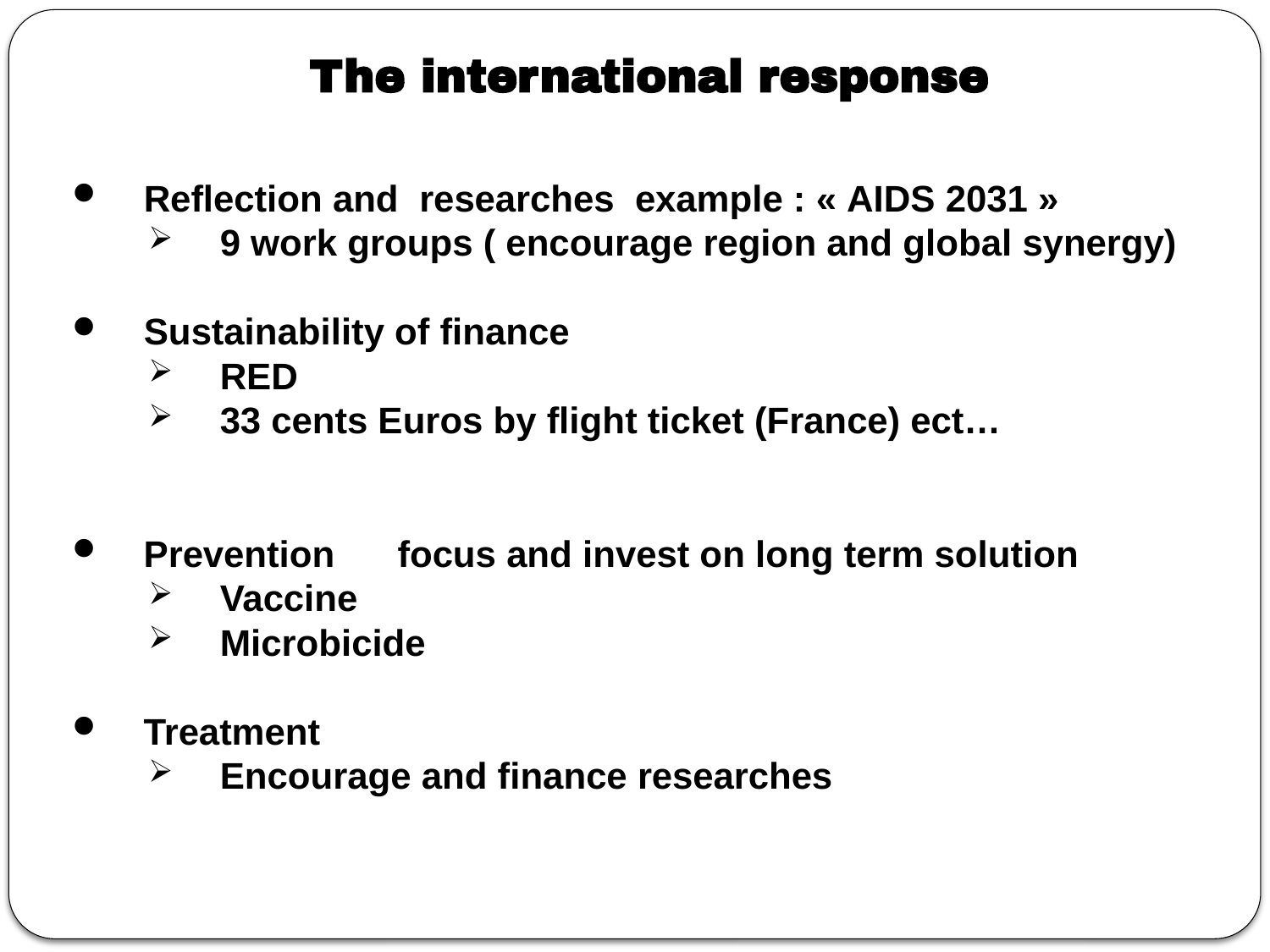

The international response
Reflection and  researches  example : « AIDS 2031 »
9 work groups ( encourage region and global synergy)

Sustainability of finance
RED
33 cents Euros by flight ticket (France) ect…

Prevention	focus and invest on long term solution
Vaccine
Microbicide

Treatment
Encourage and finance researches